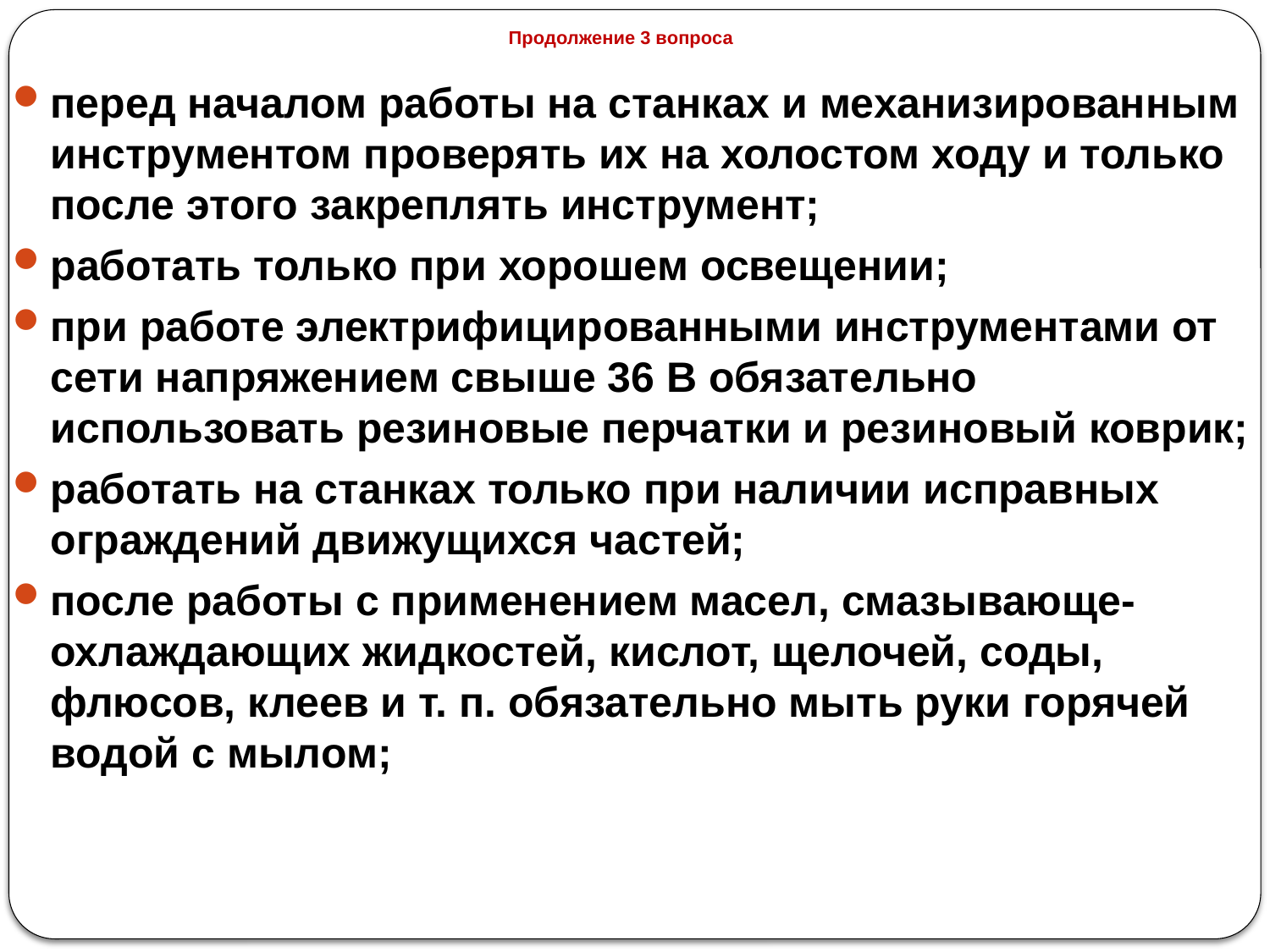

# Продолжение 3 вопроса
перед началом работы на станках и механизированным инструментом проверять их на холостом ходу и только после этого закреплять инструмент;
работать только при хорошем освещении;
при работе электрифицированными инструментами от сети напряжением свыше 36 В обязательно использовать резиновые перчатки и резиновый коврик;
работать на станках только при наличии исправных ограждений движущихся частей;
после работы с применением масел, смазывающе-охлаждающих жидкостей, кислот, щелочей, соды, флюсов, клеев и т. п. обязательно мыть руки горячей водой с мылом;